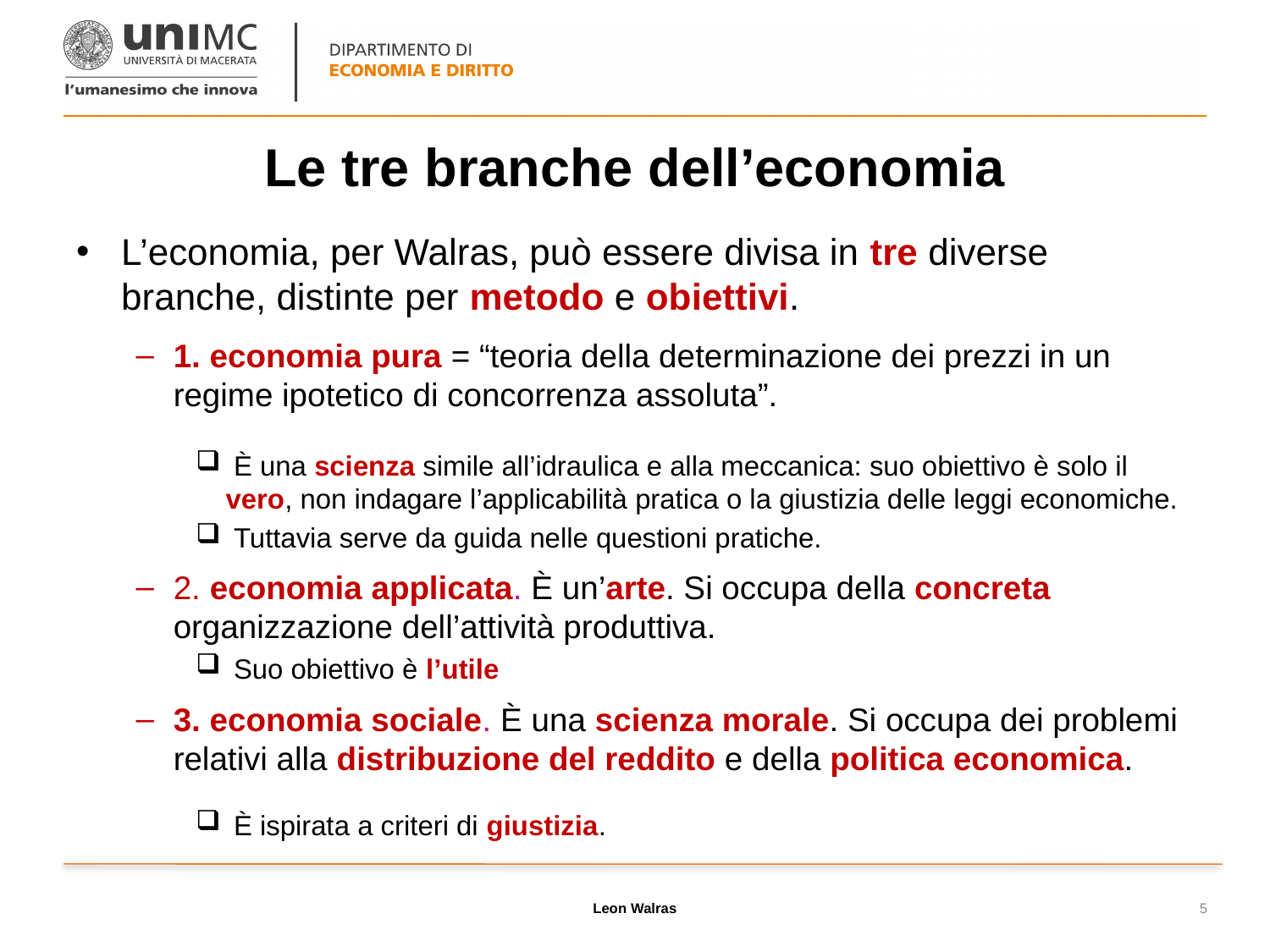

# Le tre branche dell’economia
L’economia, per Walras, può essere divisa in tre diverse branche, distinte per metodo e obiettivi.

1. economia pura = “teoria della determinazione dei prezzi in un regime ipotetico di concorrenza assoluta”.

 È una scienza simile all’idraulica e alla meccanica: suo obiettivo è solo il vero, non indagare l’applicabilità pratica o la giustizia delle leggi economiche.
 Tuttavia serve da guida nelle questioni pratiche.

2. economia applicata. È un’arte. Si occupa della concreta organizzazione dell’attività produttiva.
 Suo obiettivo è l’utile

3. economia sociale. È una scienza morale. Si occupa dei problemi relativi alla distribuzione del reddito e della politica economica.

 È ispirata a criteri di giustizia.

Leon Walras
5